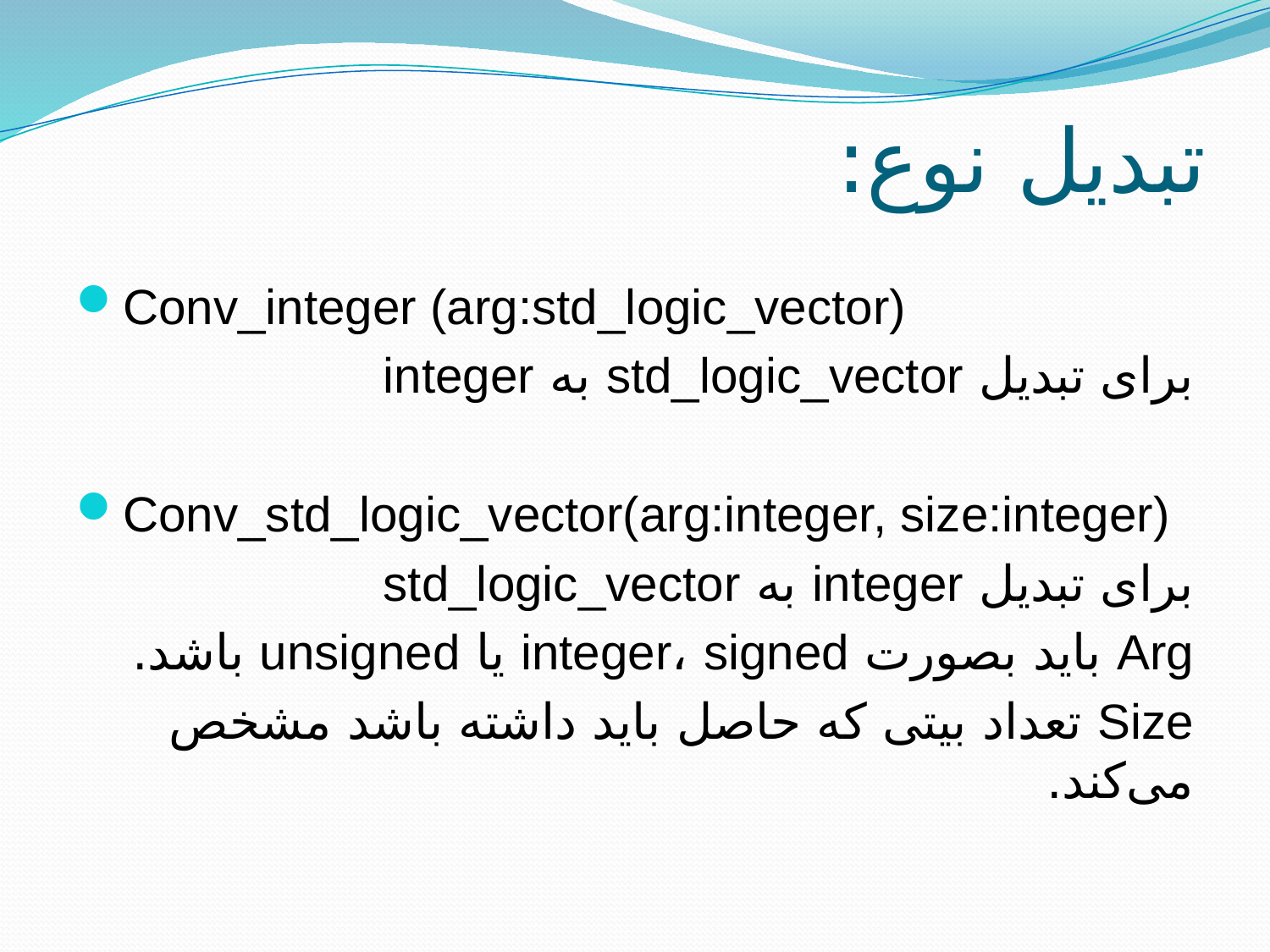

# تبدیل نوع:
Conv_integer (arg:std_logic_vector)
برای تبدیل std_logic_vector به integer

Conv_std_logic_vector(arg:integer, size:integer)
برای تبدیل integer به std_logic_vector
Arg باید بصورت integer، signed یا unsigned باشد.
Size تعداد بیتی که حاصل باید داشته باشد مشخص می‌کند.